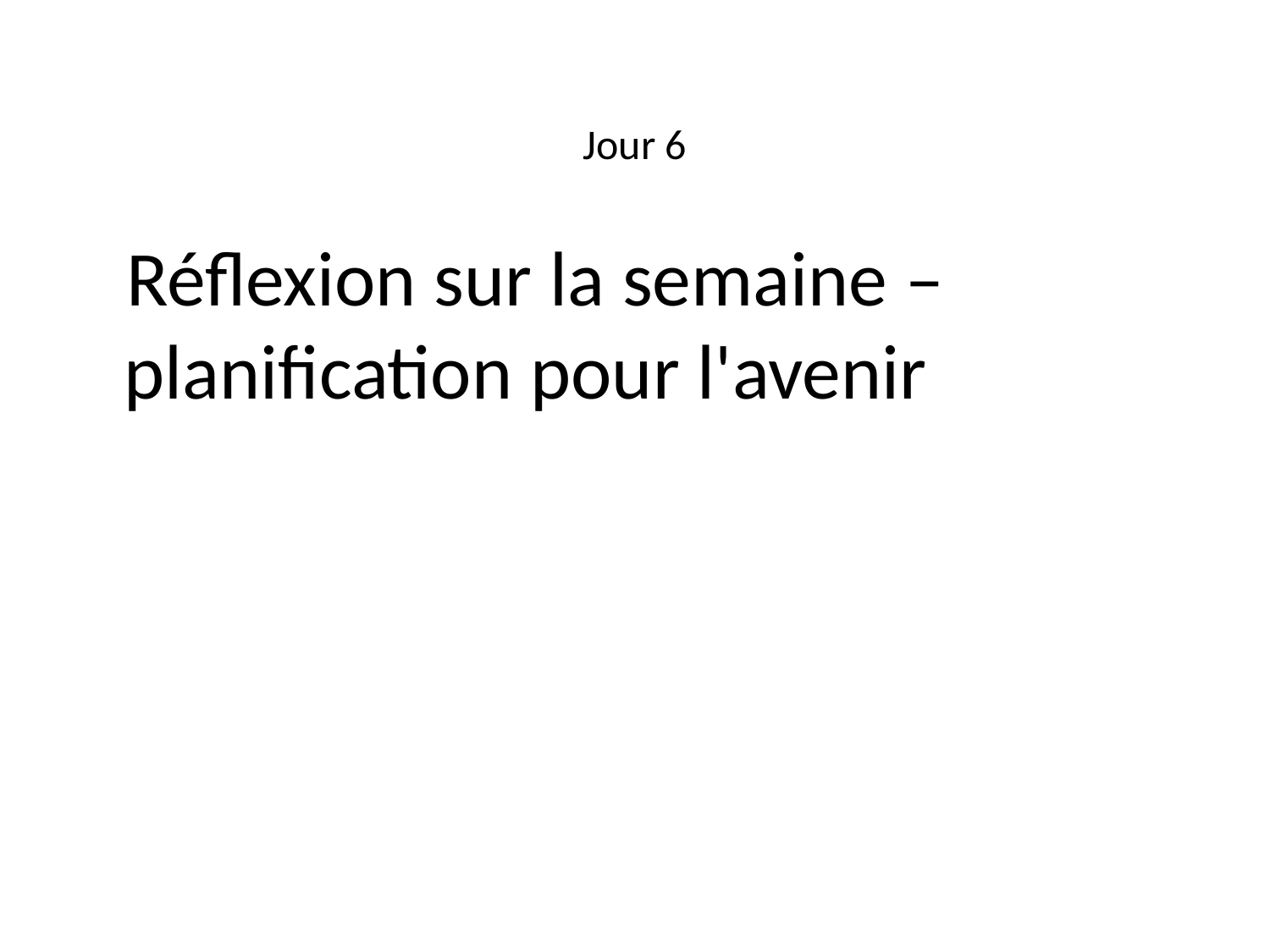

# Jour 6
Réflexion sur la semaine – planification pour l'avenir